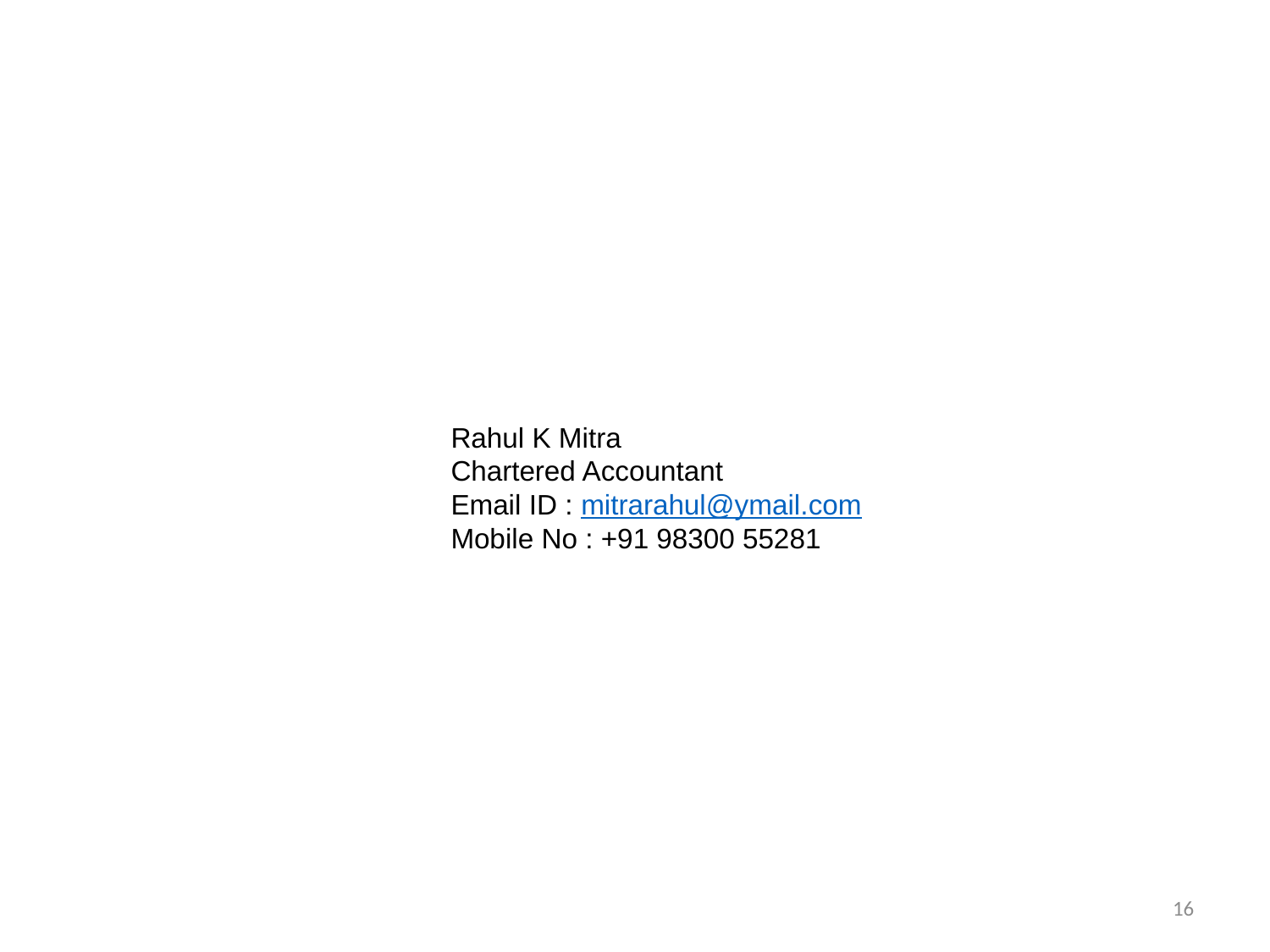

Rahul K Mitra
Chartered Accountant
Email ID : mitrarahul@ymail.com
Mobile No : +91 98300 55281
16